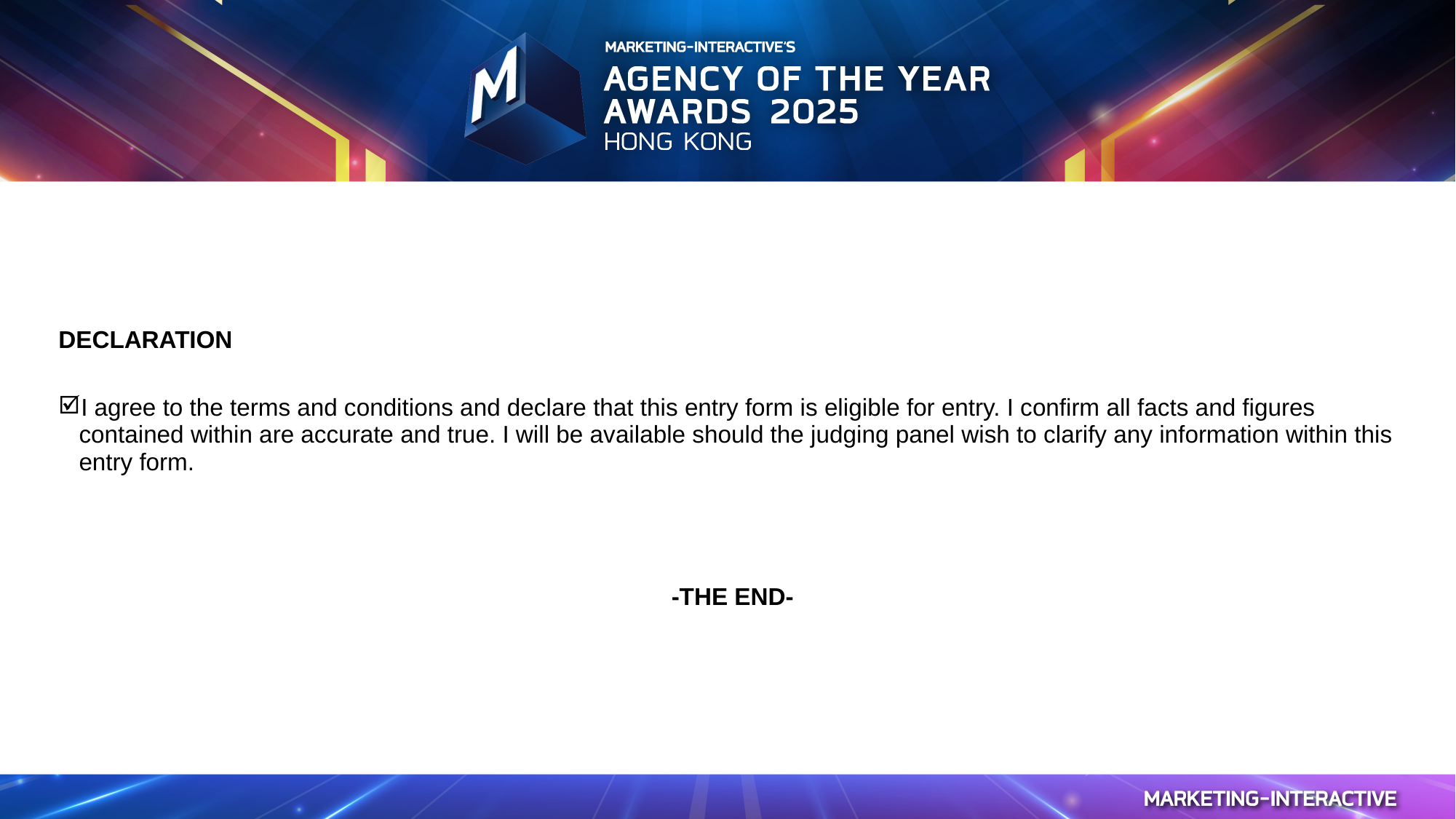

| DECLARATION   I agree to the terms and conditions and declare that this entry form is eligible for entry. I confirm all facts and figures contained within are accurate and true. I will be available should the judging panel wish to clarify any information within this entry form. -THE END- |
| --- |
Entry Details
v